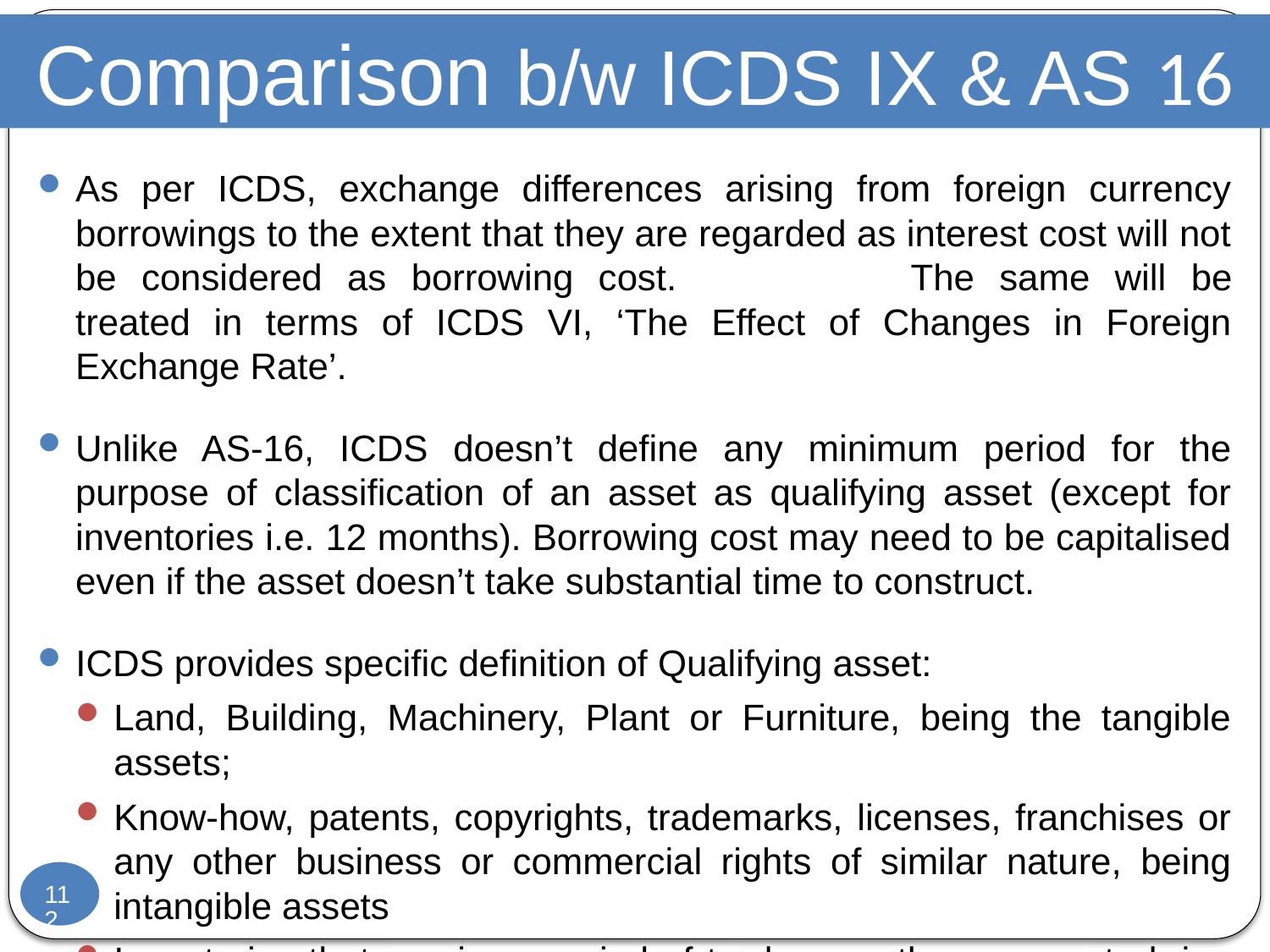

Comparison b/w ICDS IX & AS 16
As per ICDS, exchange differences arising from foreign currency borrowings to the extent that they are regarded as interest cost will not be considered as borrowing cost. 		The same will be treated in terms of ICDS VI, ‘The Effect of Changes in Foreign Exchange Rate’.

Unlike AS-16, ICDS doesn’t define any minimum period for the purpose of classification of an asset as qualifying asset (except for inventories i.e. 12 months). Borrowing cost may need to be capitalised even if the asset doesn’t take substantial time to construct.

ICDS provides specific definition of Qualifying asset:
Land, Building, Machinery, Plant or Furniture, being the tangible assets;
Know-how, patents, copyrights, trademarks, licenses, franchises or any other business or commercial rights of similar nature, being intangible assets
Inventories that require a period of twelve months or more to bring them to saleable condition
112